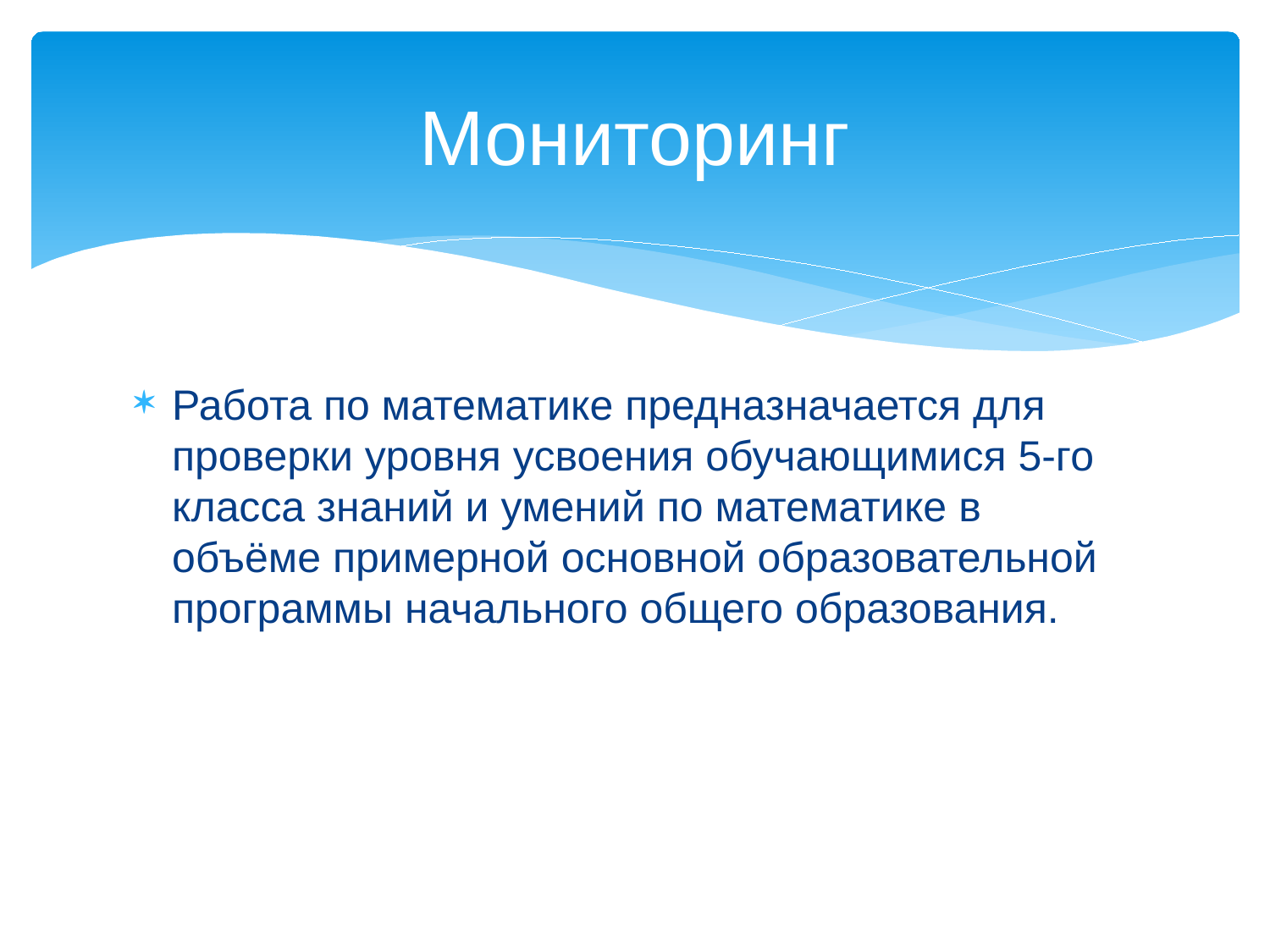

# Мониторинг
Работа по математике предназначается для проверки уровня усвоения обучающимися 5-го класса знаний и умений по математике в объёме примерной основной образовательной программы начального общего образования.